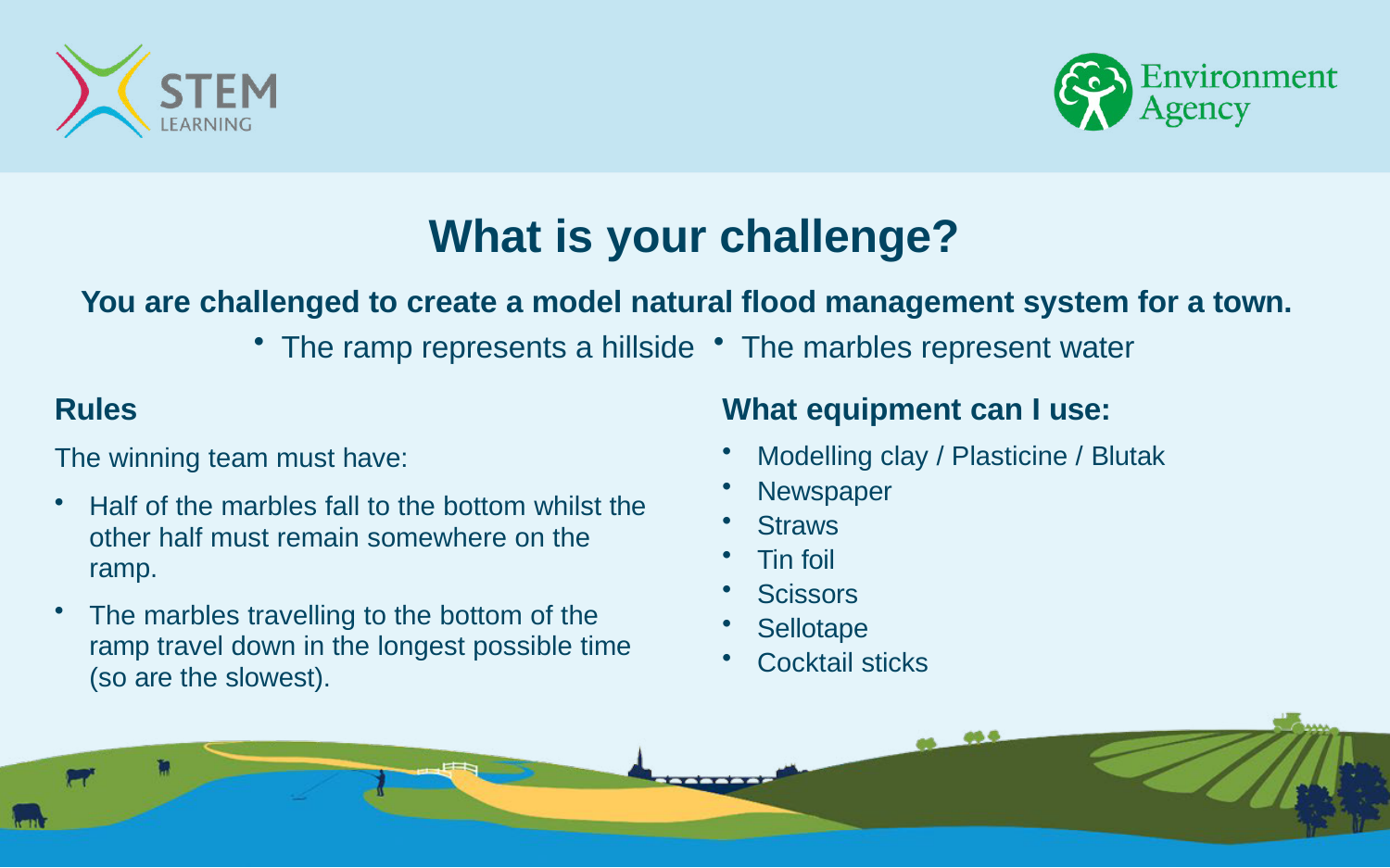

# What is your challenge?
You are challenged to create a model natural flood management system for a town.
The ramp represents a hillside
The marbles represent water
What equipment can I use:
Rules
The winning team must have:
Modelling clay / Plasticine / Blutak
Newspaper
Straws
Tin foil
Scissors
Sellotape
Cocktail sticks
Half of the marbles fall to the bottom whilst the other half must remain somewhere on the ramp.
The marbles travelling to the bottom of the ramp travel down in the longest possible time (so are the slowest).